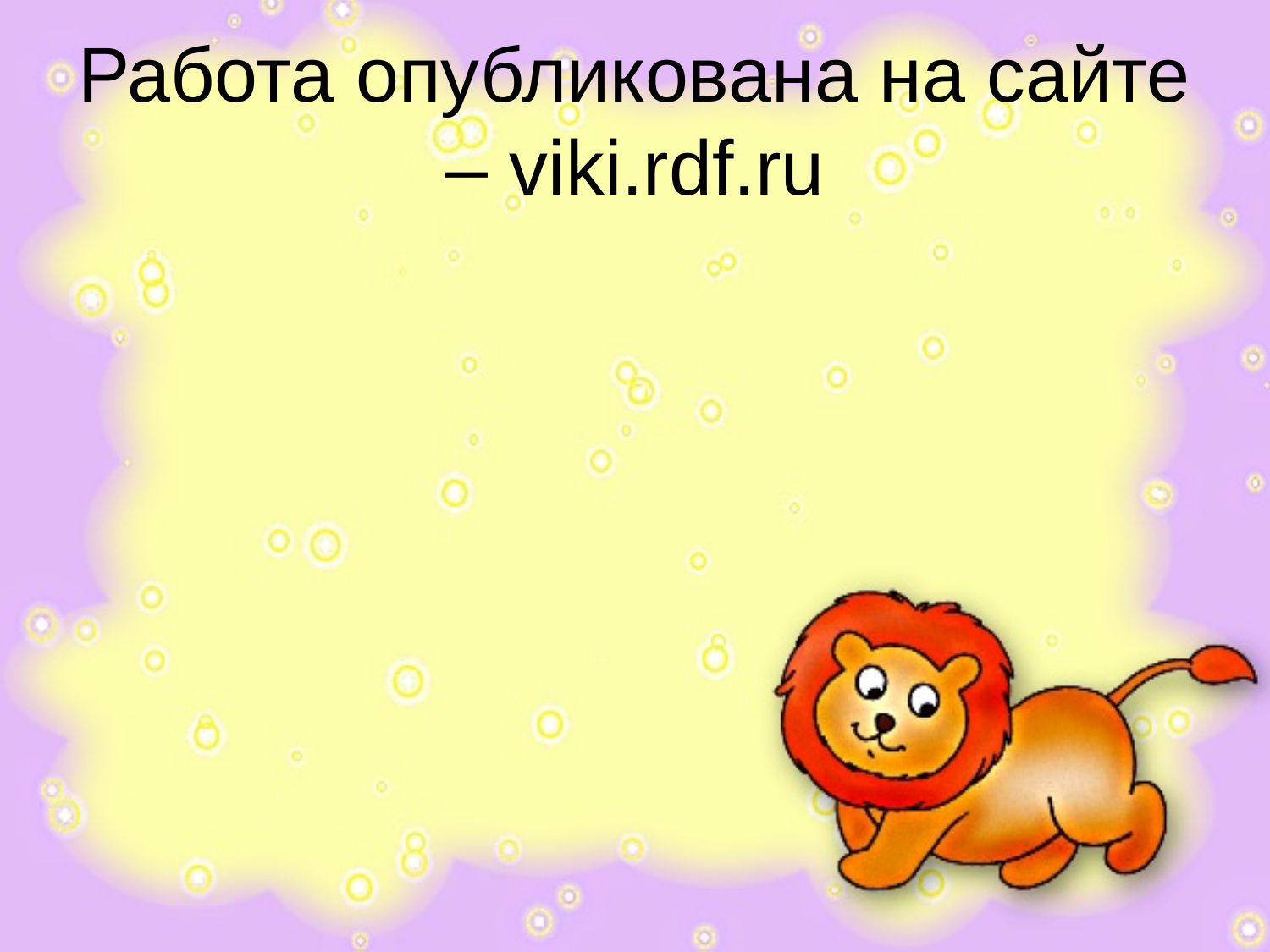

# Работа опубликована на сайте – viki.rdf.ru